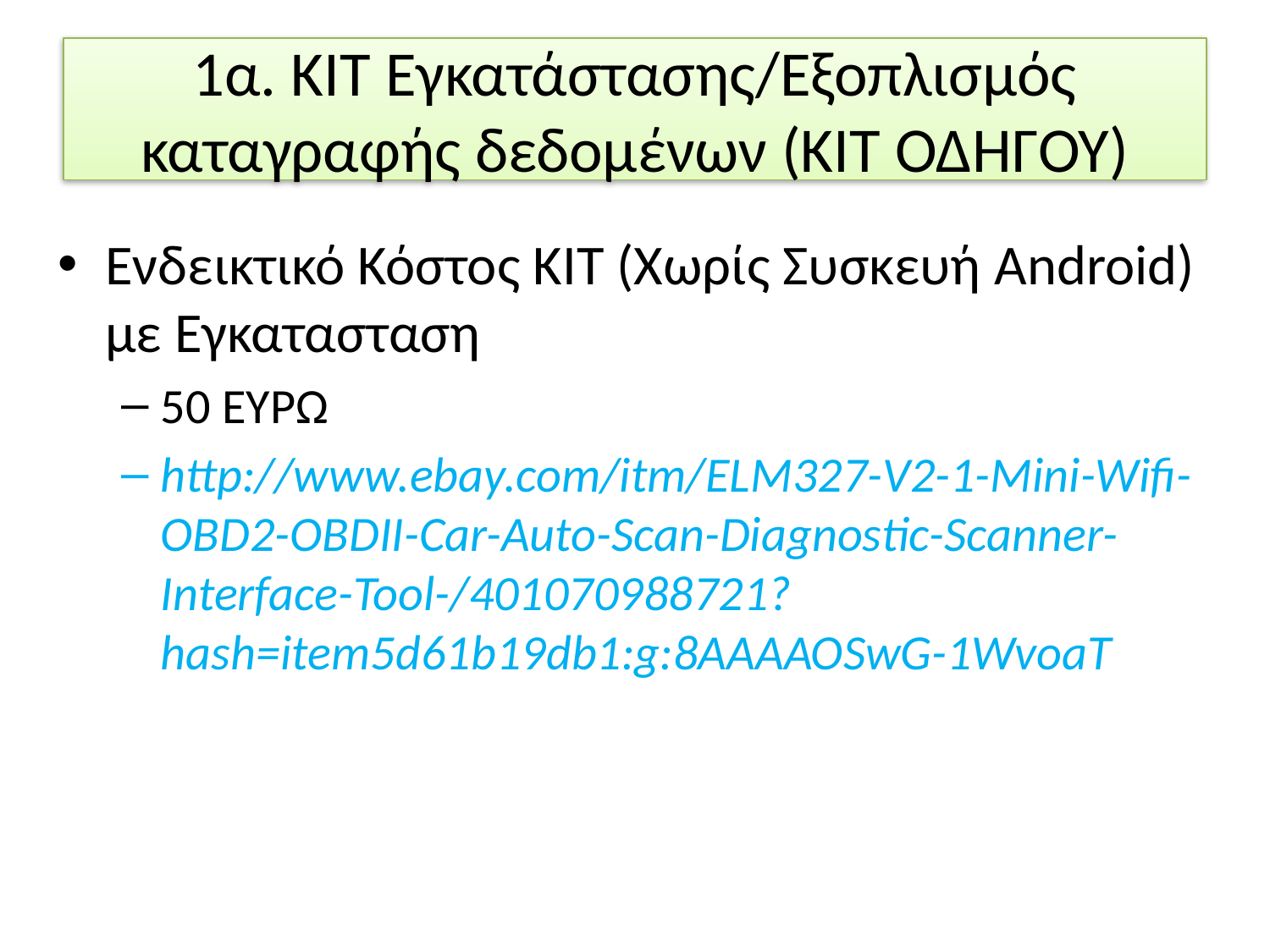

1α. ΚΙΤ Εγκατάστασης/Εξοπλισμός καταγραφής δεδομένων (ΚΙΤ ΟΔΗΓΟΥ)
Ενδεικτικό Κόστος ΚΙΤ (Χωρίς Συσκευή Android) με Εγκατασταση
50 ΕΥΡΩ
http://www.ebay.com/itm/ELM327-V2-1-Mini-Wifi-OBD2-OBDII-Car-Auto-Scan-Diagnostic-Scanner-Interface-Tool-/401070988721?hash=item5d61b19db1:g:8AAAAOSwG-1WvoaT